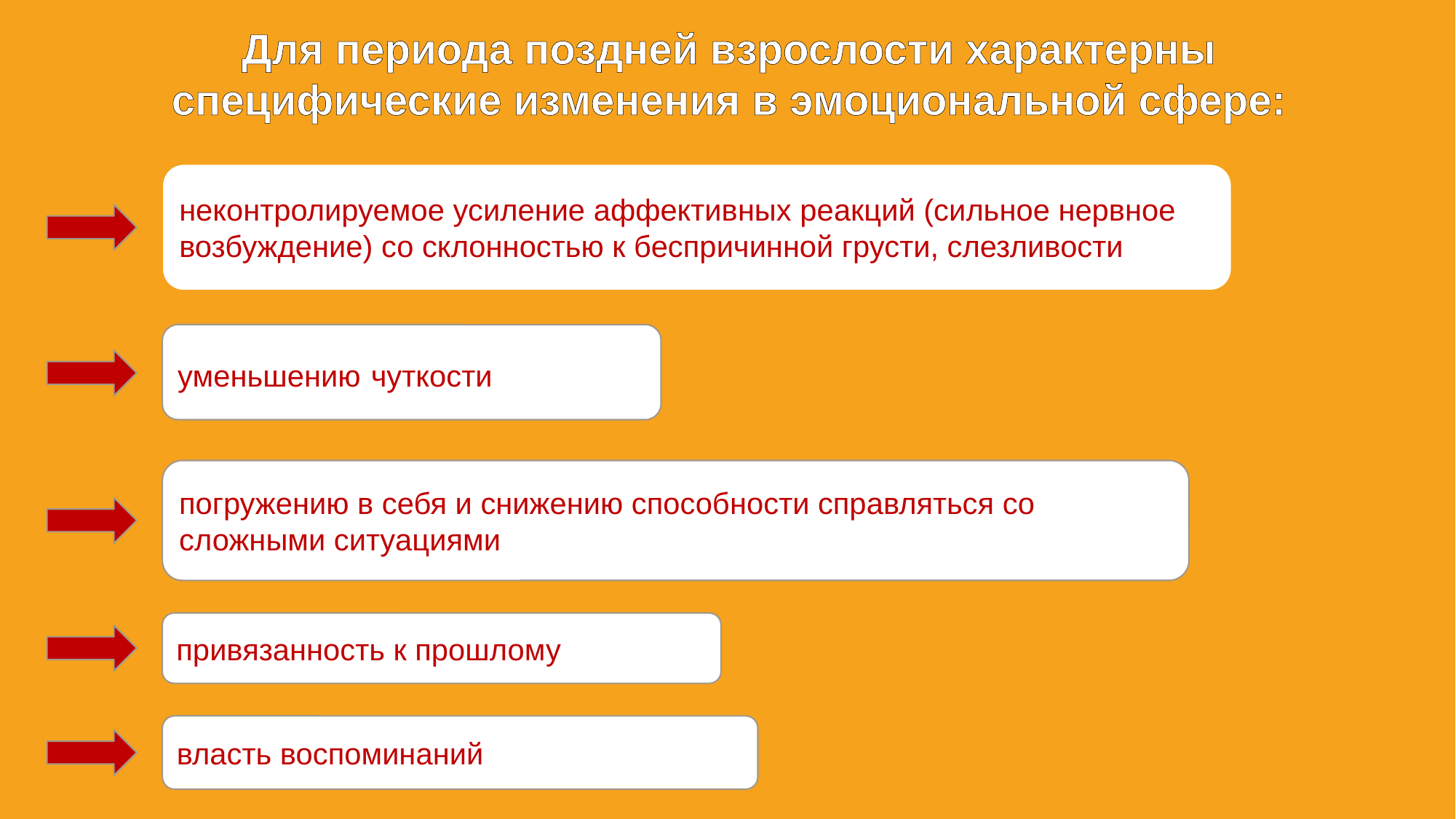

Для периода поздней взрослости характерны специфические изменения в эмоциональной сфере:
неконтролируемое усиление аффективных реакций (сильное нервное возбуждение) со склонностью к беспричинной грусти, слезливости

уменьшению чуткости

погружению в себя и снижению способности справляться со сложными ситуациями

привязанность к прошлому

власть воспоминаний